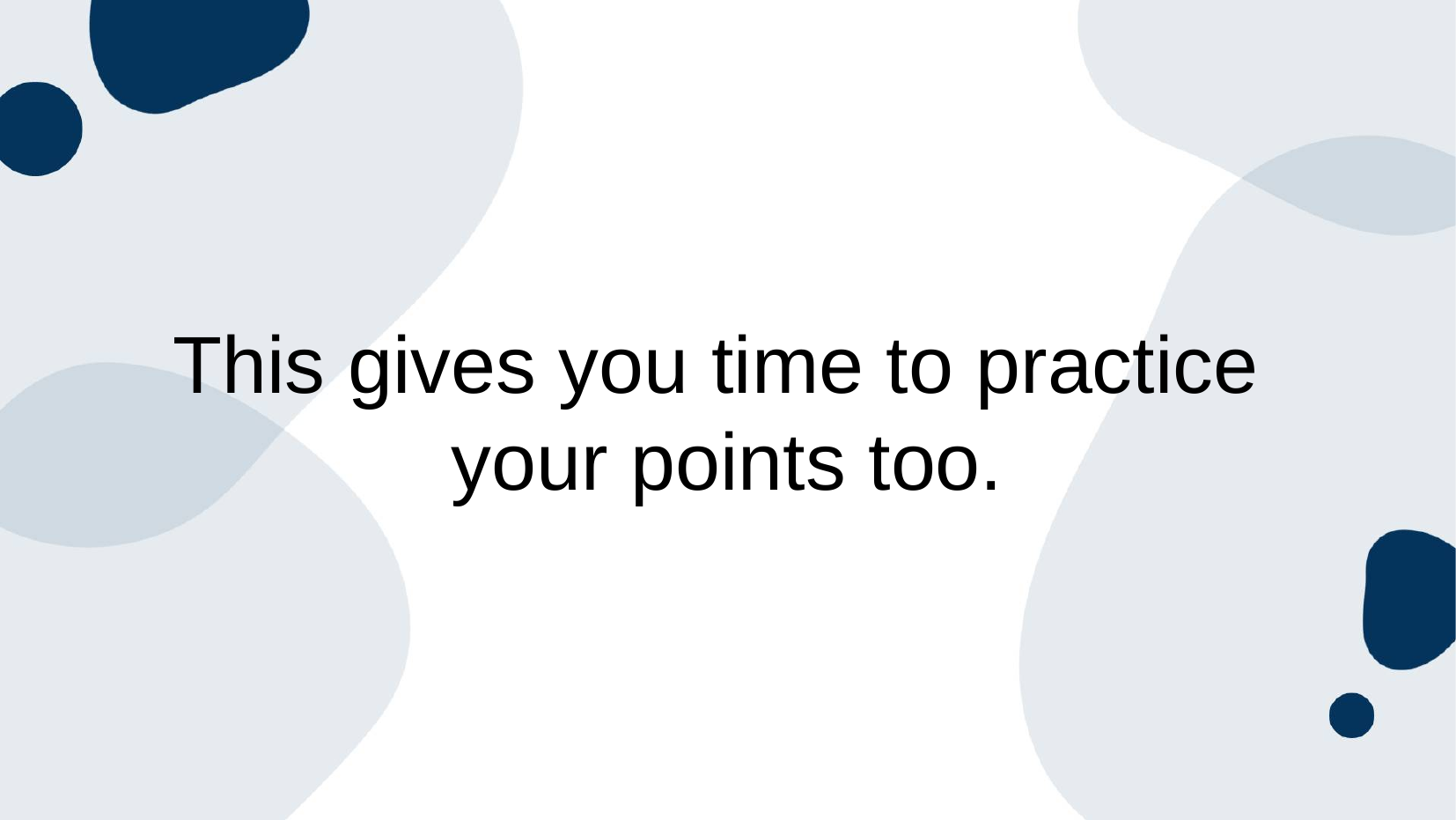

This gives you time to practice
your points too.